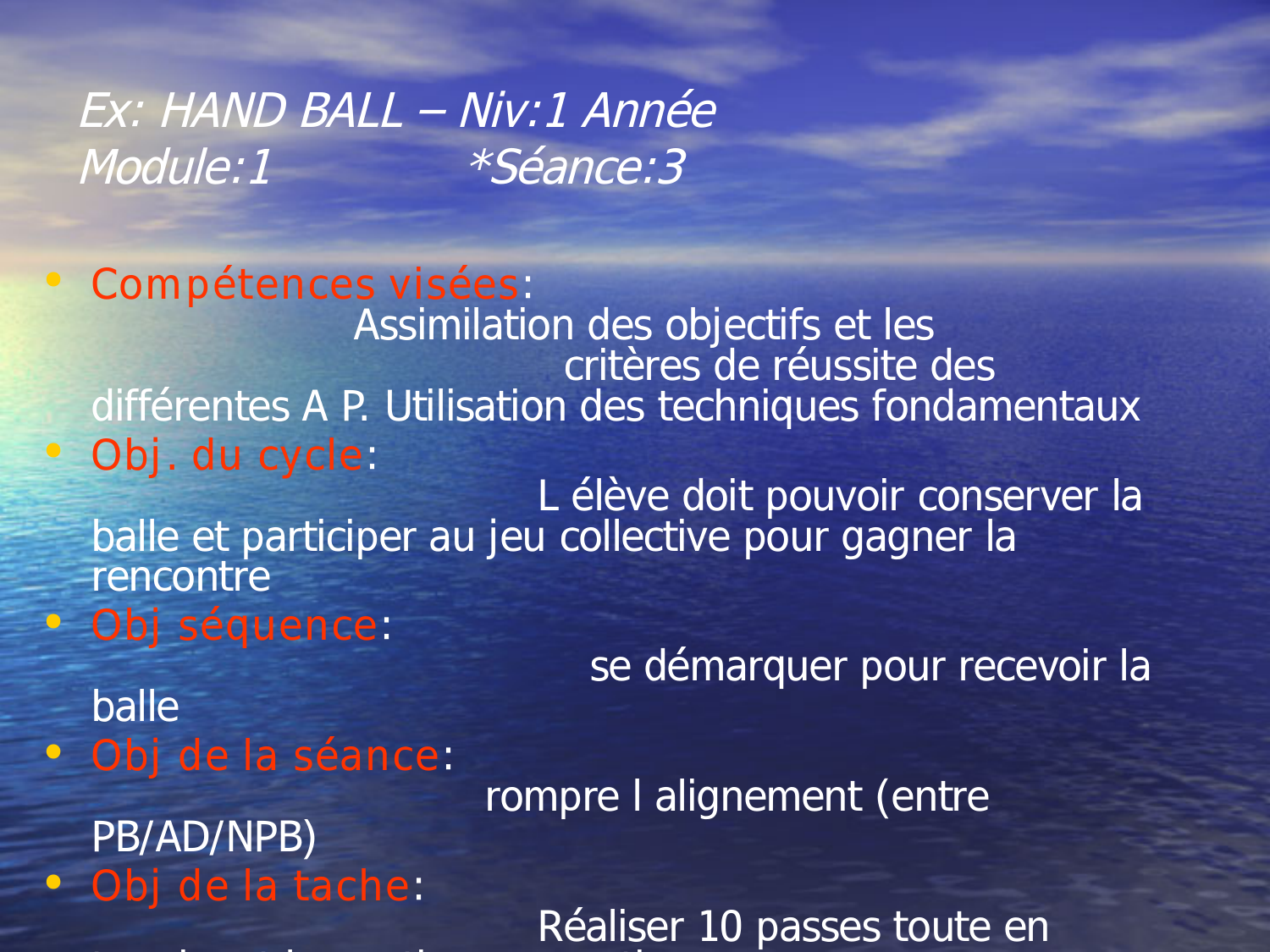

# Ex: HAND BALL – Niv:1 Année Module:1             *Séance:3

Compétences visées:                                                                    Assimilation des objectifs et les                                                      critères de réussite des différentes A P. Utilisation des techniques fondamentaux
Obj. du cycle:                                                                                              L élève doit pouvoir conserver la balle et participer au jeu collective pour gagner la rencontre
Obj séquence:                                                                                                 se démarquer pour recevoir la balle
Obj de la séance:                                                                                    rompre l alignement (entre PB/AD/NPB)
Obj de la tache:                                                                                           Réaliser 10 passes toute en terminant l     action par un tir